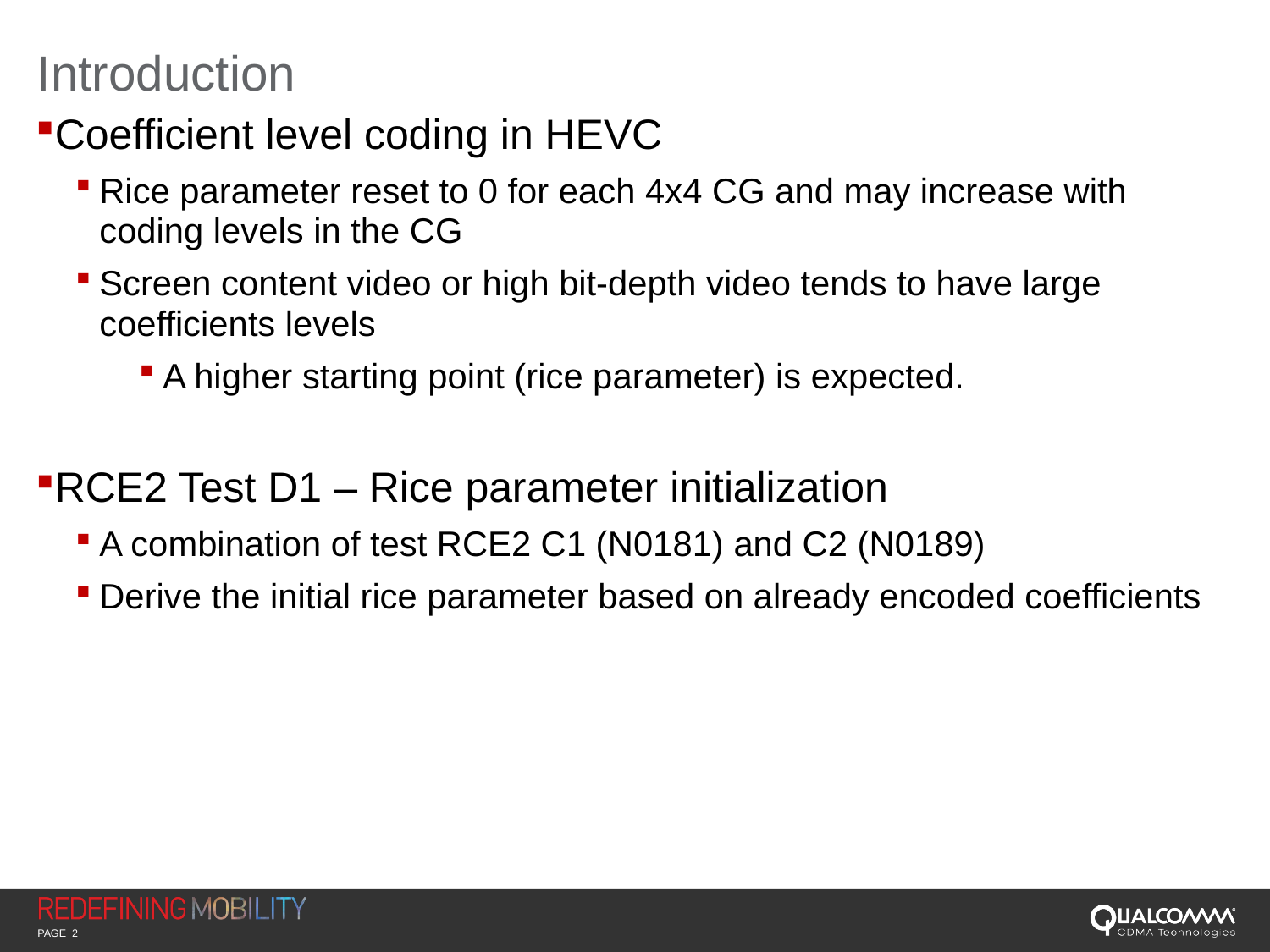

# Introduction
Coefficient level coding in HEVC
Rice parameter reset to 0 for each 4x4 CG and may increase with coding levels in the CG
Screen content video or high bit-depth video tends to have large coefficients levels
A higher starting point (rice parameter) is expected.

RCE2 Test D1 – Rice parameter initialization
A combination of test RCE2 C1 (N0181) and C2 (N0189)
Derive the initial rice parameter based on already encoded coefficients